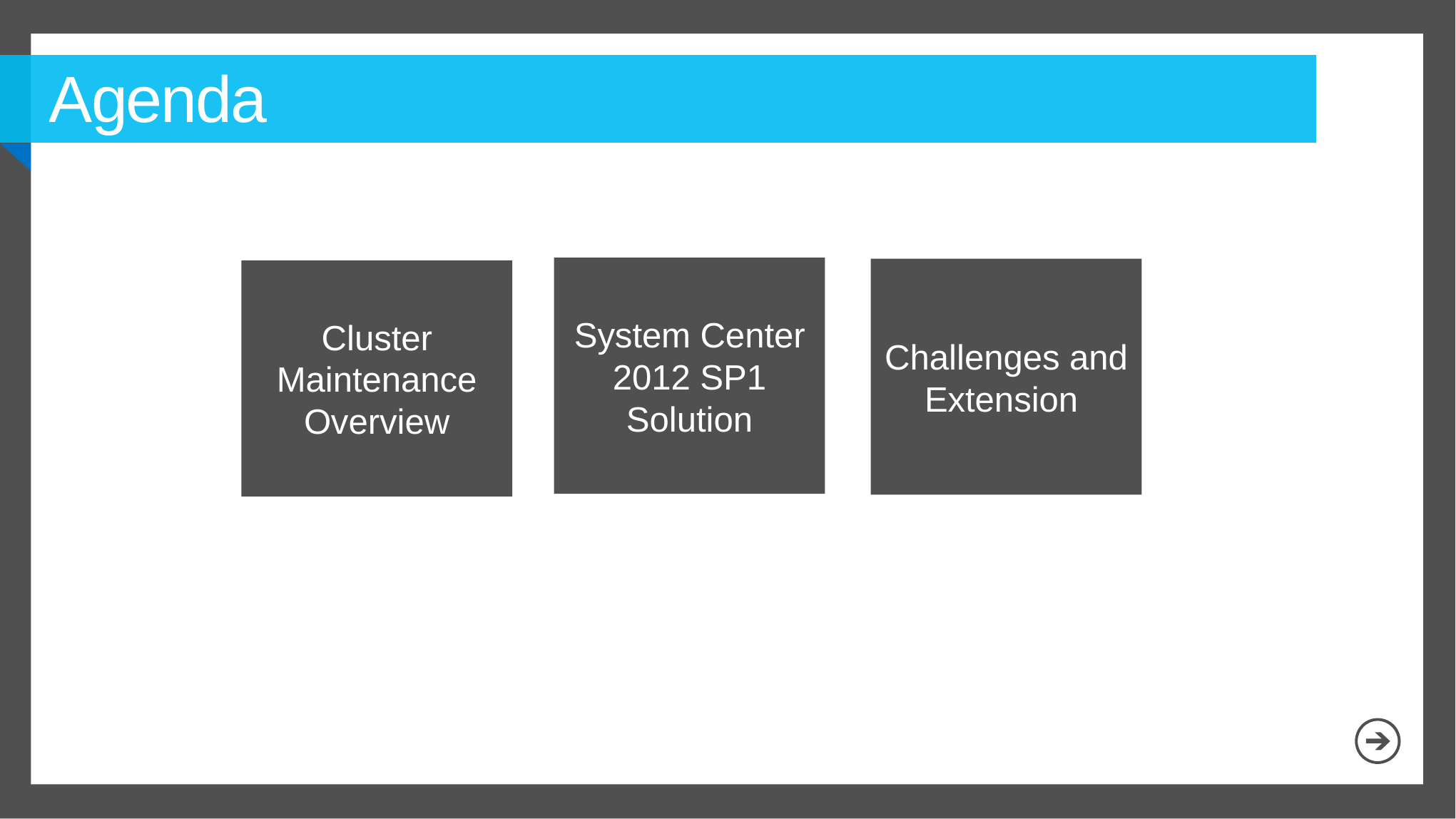

# Agenda
System Center 2012 SP1 Solution
Challenges and Extension
Cluster Maintenance Overview